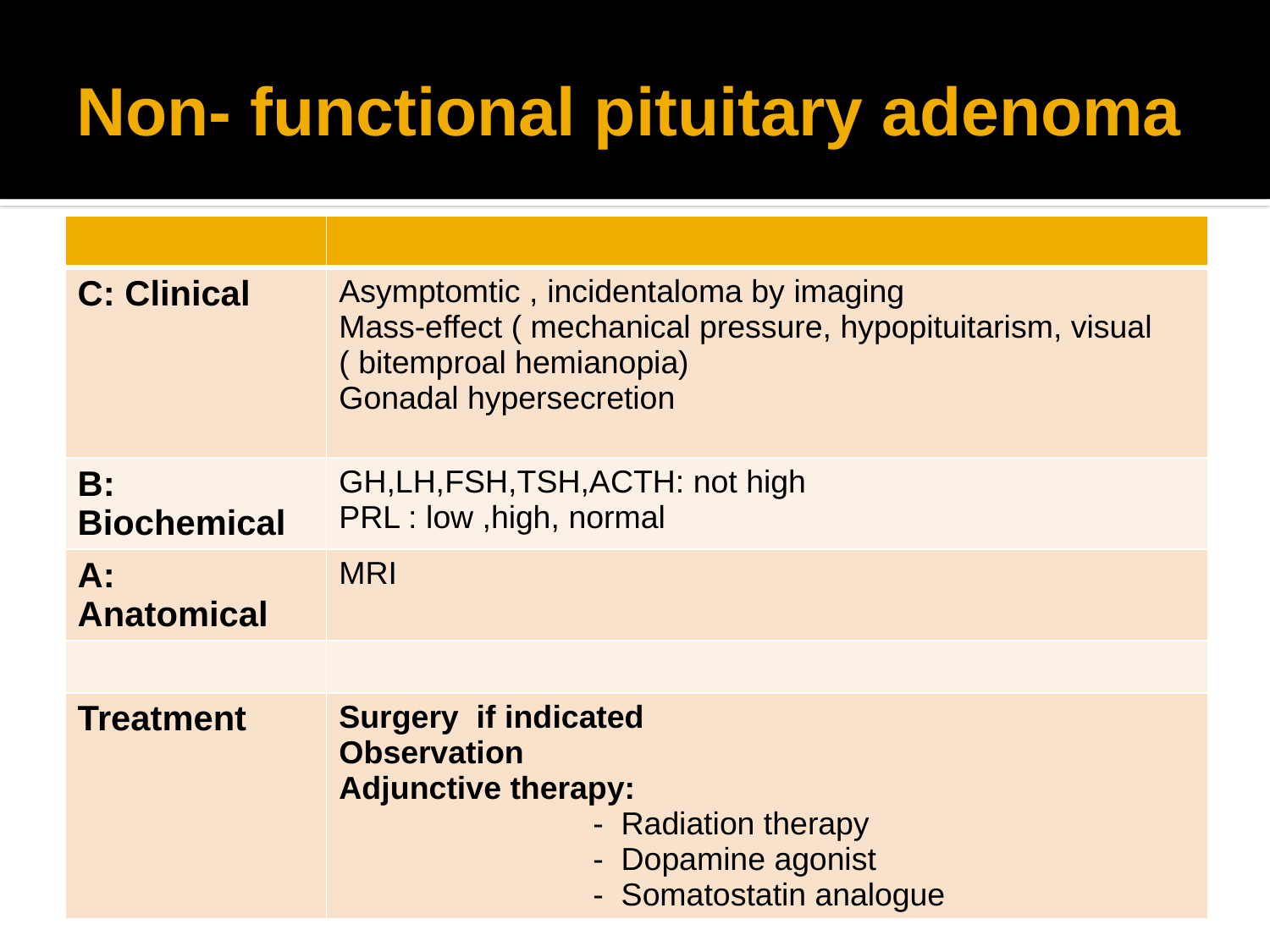

# Non- functional pituitary adenoma
|  |  |
| --- | --- |
| C: Clinical | Asymptomtic , incidentaloma by imaging Mass-effect ( mechanical pressure, hypopituitarism, visual ( bitemproal hemianopia) Gonadal hypersecretion |
| B: Biochemical | GH,LH,FSH,TSH,ACTH: not high PRL : low ,high, normal |
| A: Anatomical | MRI |
|  |  |
| Treatment | Surgery if indicated Observation Adjunctive therapy: - Radiation therapy - Dopamine agonist - Somatostatin analogue |